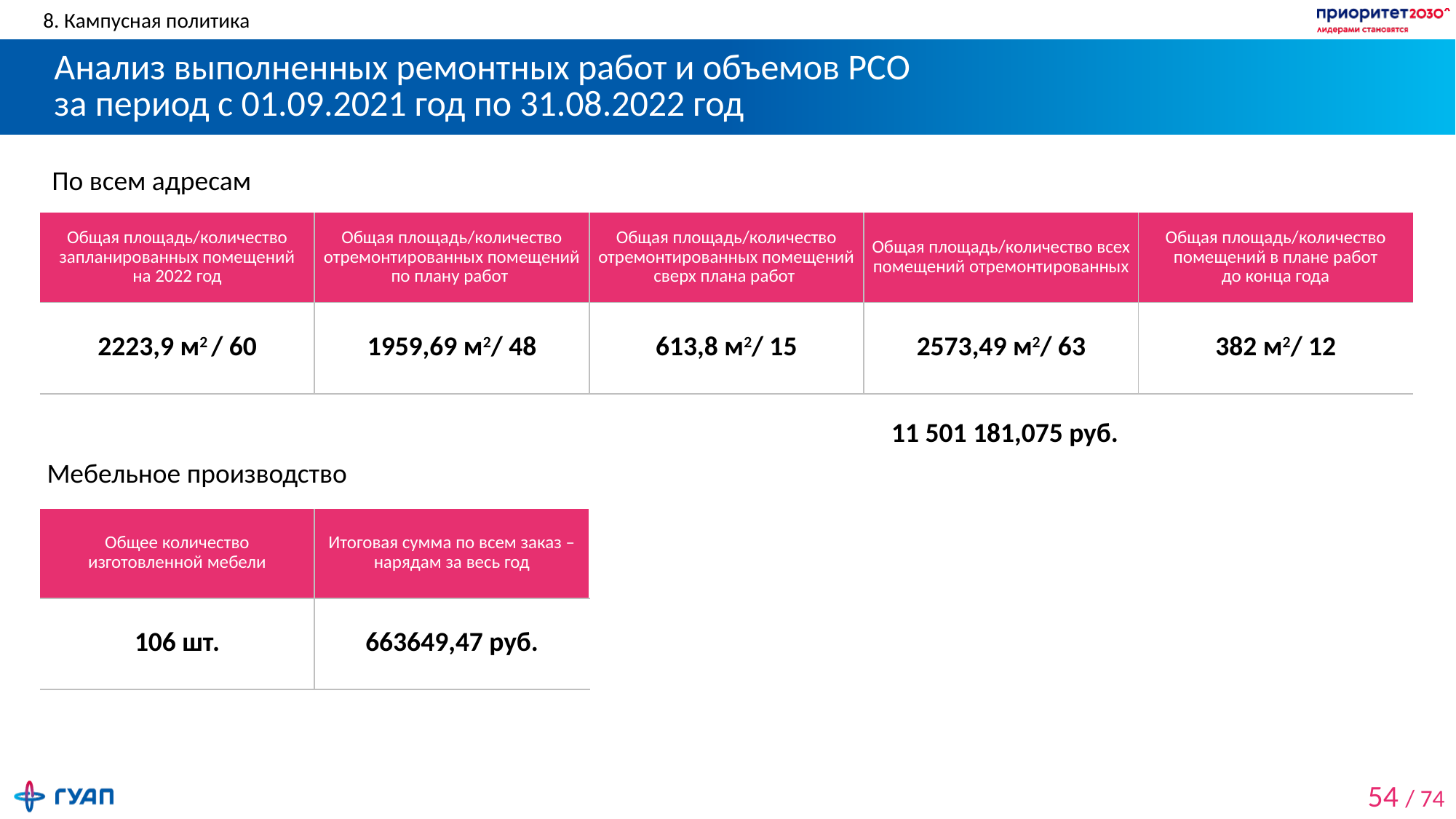

8. Кампусная политика
# Анализ выполненных ремонтных работ и объемов РСО за период с 01.09.2021 год по 31.08.2022 год
По всем адресам
| Общая площадь/количество запланированных помещений на 2022 год | Общая площадь/количество отремонтированных помещений по плану работ | Общая площадь/количество отремонтированных помещений сверх плана работ | Общая площадь/количество всех помещений отремонтированных | Общая площадь/количество помещений в плане работ до конца года |
| --- | --- | --- | --- | --- |
| 2223,9 м2 / 60 | 1959,69 м2/ 48 | 613,8 м2/ 15 | 2573,49 м2/ 63 | 382 м2/ 12 |
11 501 181,075 руб.
Мебельное производство
| Общее количество изготовленной мебели | Итоговая сумма по всем заказ – нарядам за весь год |
| --- | --- |
| 106 шт. | 663649,47 руб. |